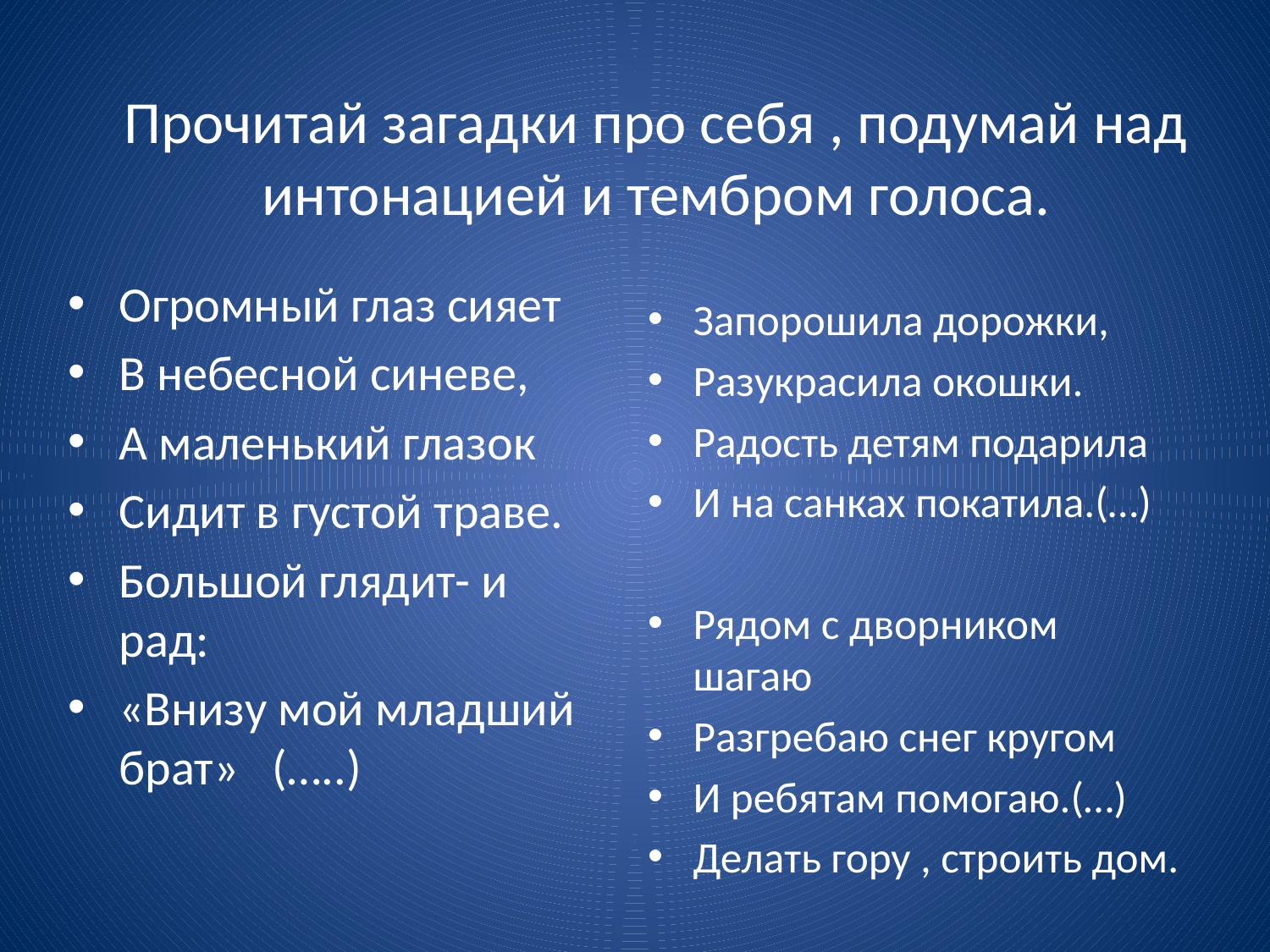

# Прочитай загадки про себя , подумай над интонацией и тембром голоса.
Огромный глаз сияет
В небесной синеве,
А маленький глазок
Сидит в густой траве.
Большой глядит- и рад:
«Внизу мой младший брат»   (…..)

Запорошила дорожки,
Разукрасила окошки.
Радость детям подарила
И на санках покатила.(…)

Рядом с дворником шагаю
Разгребаю снег кругом
И ребятам помогаю.(…)
Делать гору , строить дом.